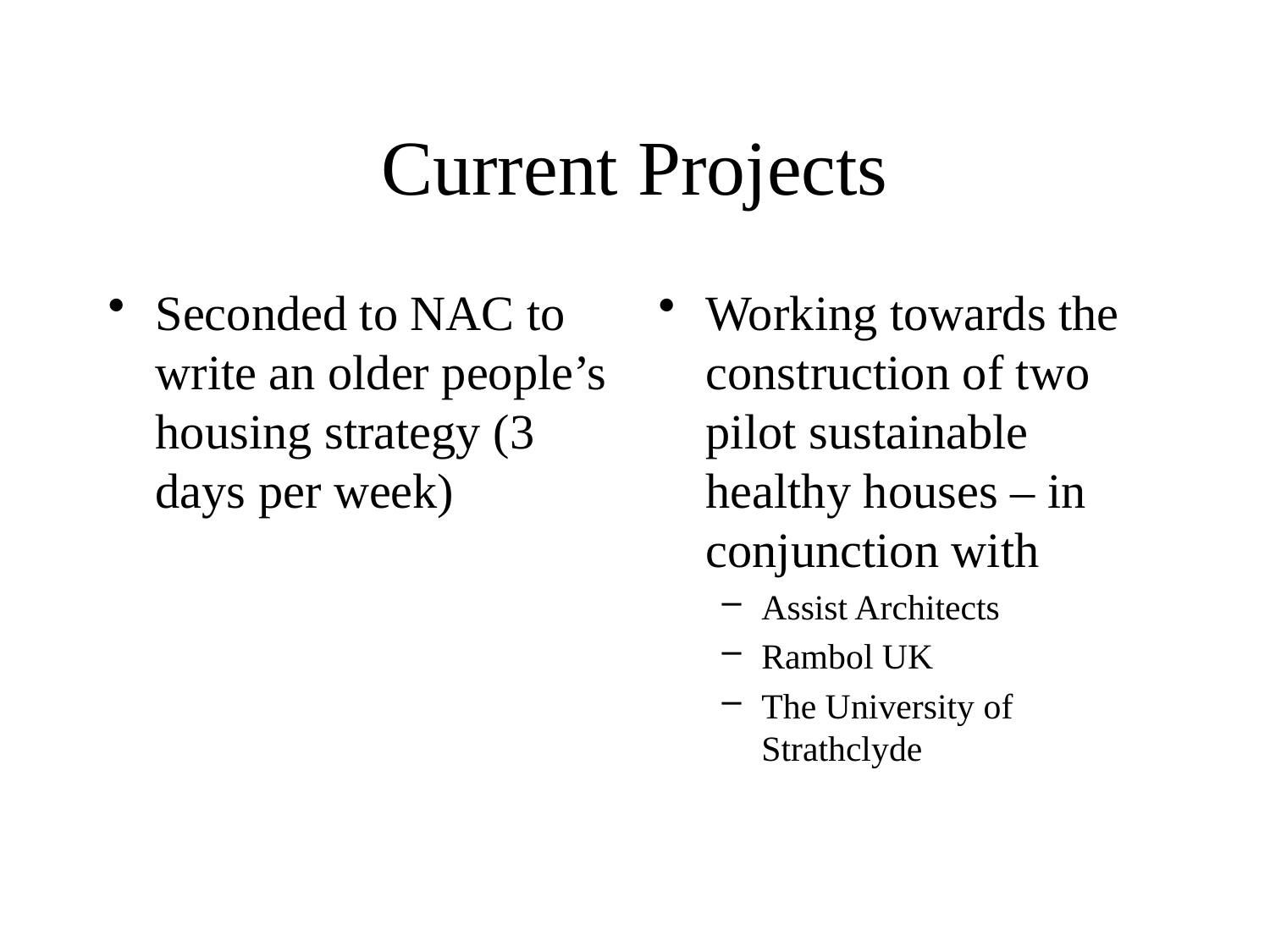

# Current Projects
Seconded to NAC to write an older people’s housing strategy (3 days per week)
Working towards the construction of two pilot sustainable healthy houses – in conjunction with
Assist Architects
Rambol UK
The University of Strathclyde